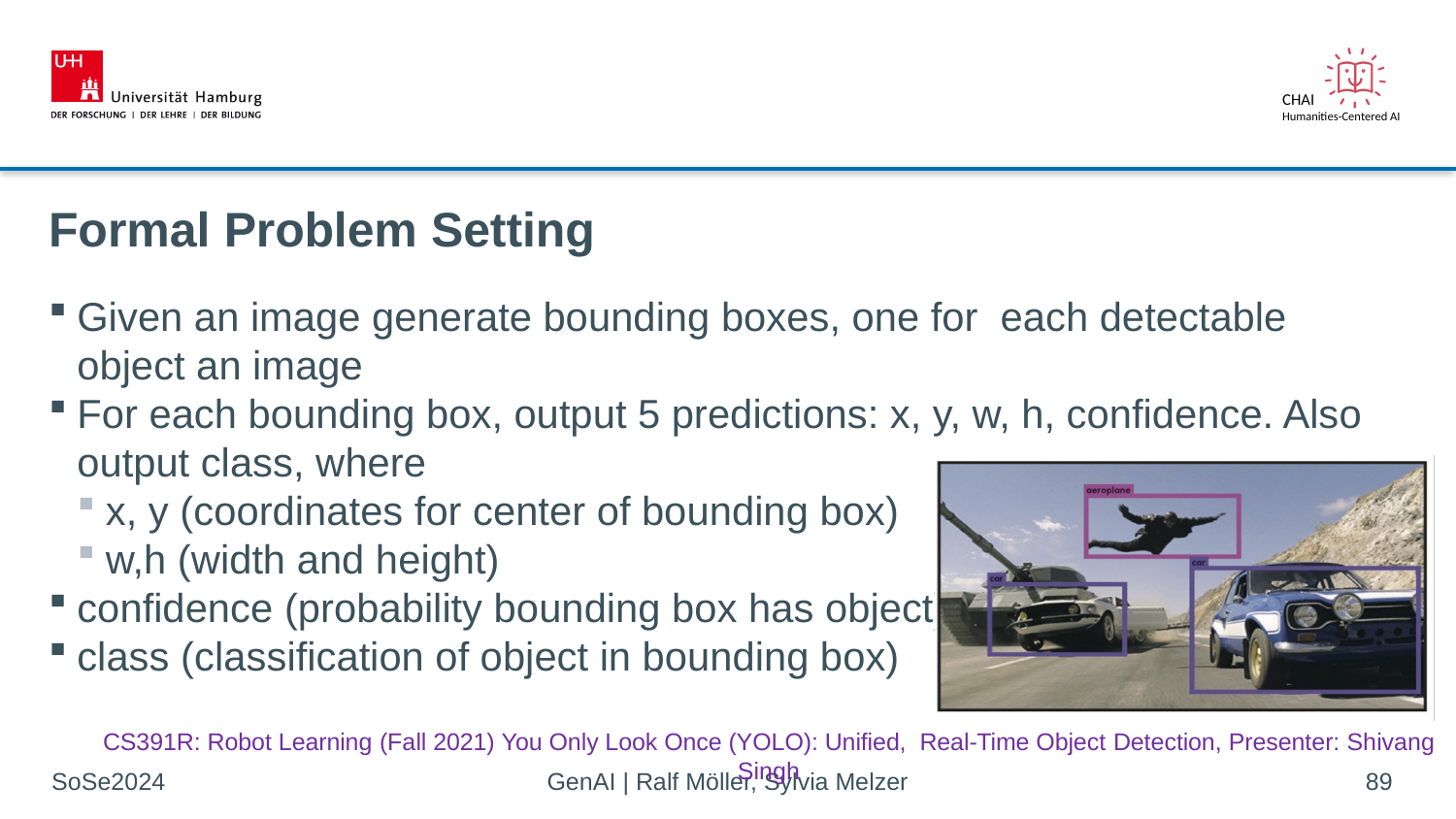

# Formal Problem Setting
Given an image generate bounding boxes, one for  each detectable object an image
For each bounding box, output 5 predictions: x, y, w, h, confidence. Also output class, where
x, y (coordinates for center of bounding box)
w,h (width and height)
confidence (probability bounding box has object)
class (classification of object in bounding box)

CS391R: Robot Learning (Fall 2021) You Only Look Once (YOLO): Unified,  Real-Time Object Detection, Presenter: Shivang Singh
SoSe2024
GenAI | Ralf Möller, Sylvia Melzer
89